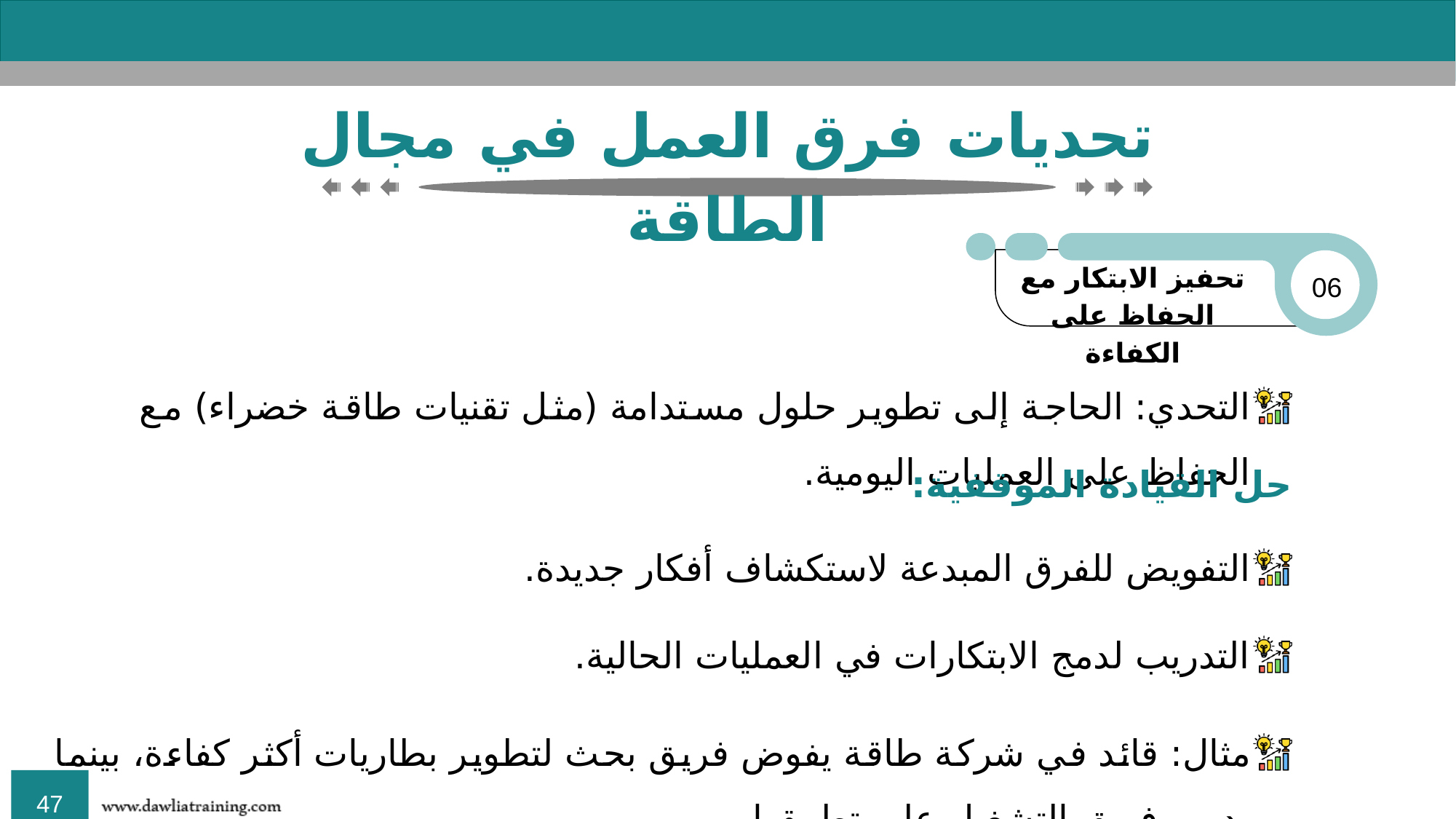

تحديات فرق العمل في مجال الطاقة

تحفيز الابتكار مع الحفاظ على الكفاءة
06
التحدي: الحاجة إلى تطوير حلول مستدامة (مثل تقنيات طاقة خضراء) مع الحفاظ على العمليات اليومية.
حل القيادة الموقفية:
التفويض للفرق المبدعة لاستكشاف أفكار جديدة.
التدريب لدمج الابتكارات في العمليات الحالية.
مثال: قائد في شركة طاقة يفوض فريق بحث لتطوير بطاريات أكثر كفاءة، بينما يدرب فريق التشغيل على تطبيقها.